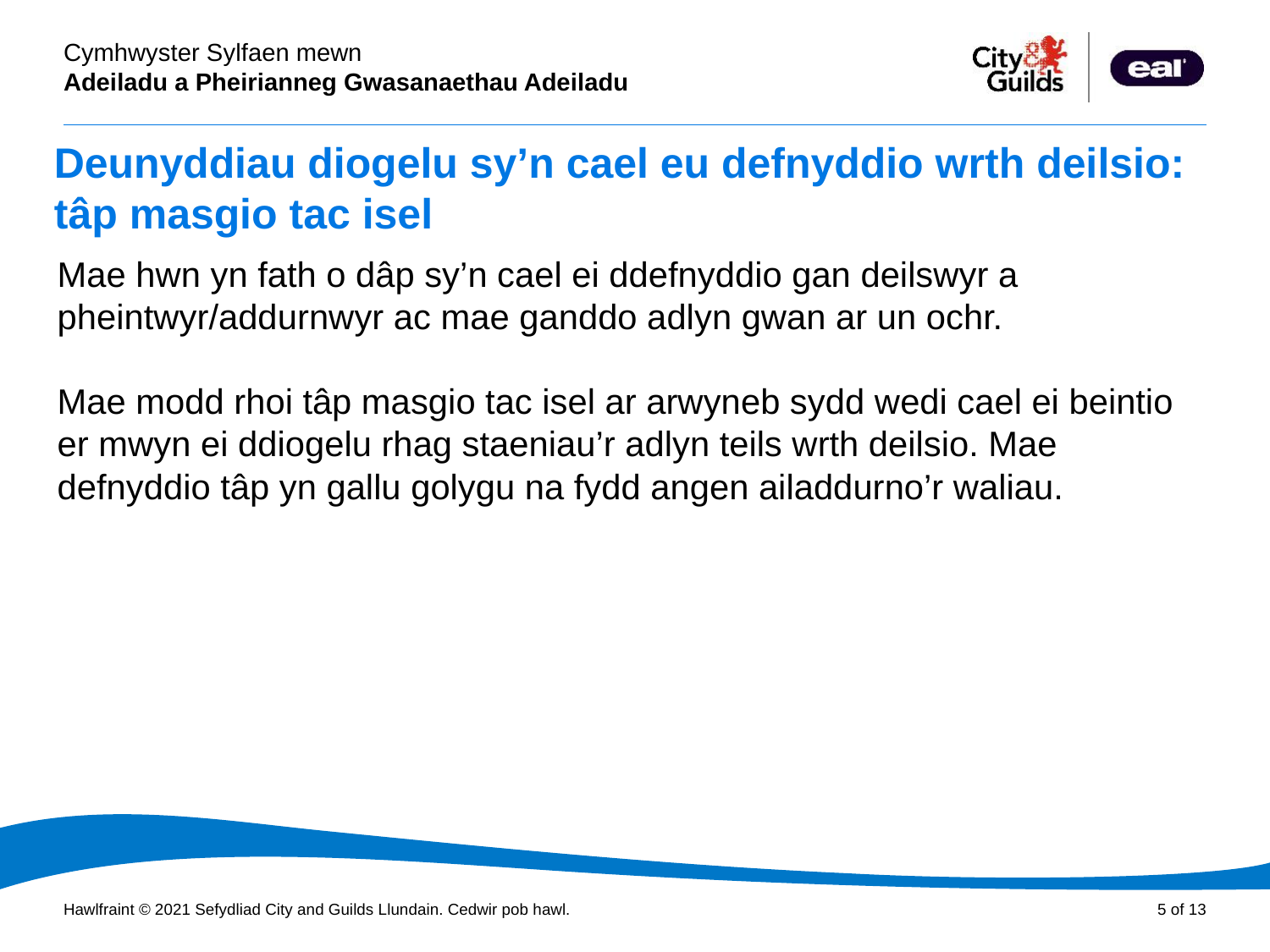

# Deunyddiau diogelu sy’n cael eu defnyddio wrth deilsio: tâp masgio tac isel
Mae hwn yn fath o dâp sy’n cael ei ddefnyddio gan deilswyr a pheintwyr/addurnwyr ac mae ganddo adlyn gwan ar un ochr.

Mae modd rhoi tâp masgio tac isel ar arwyneb sydd wedi cael ei beintio er mwyn ei ddiogelu rhag staeniau’r adlyn teils wrth deilsio. Mae defnyddio tâp yn gallu golygu na fydd angen ailaddurno’r waliau.